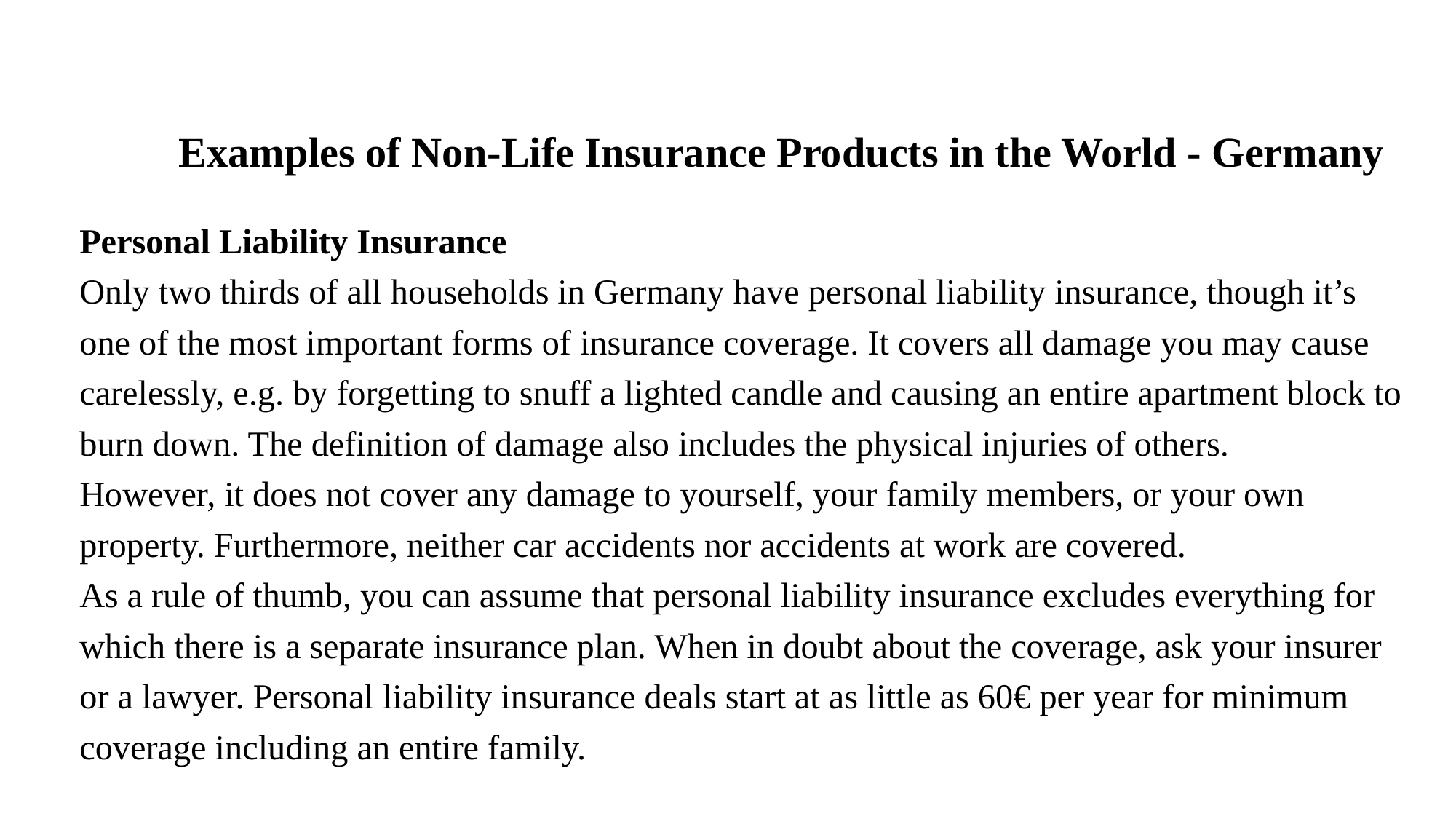

# Examples of Non-Life Insurance Products in the World - Germany
Personal Liability Insurance
Only two thirds of all households in Germany have personal liability insurance, though it’s one of the most important forms of insurance coverage. It covers all damage you may cause carelessly, e.g. by forgetting to snuff a lighted candle and causing an entire apartment block to burn down. The definition of damage also includes the physical injuries of others.
However, it does not cover any damage to yourself, your family members, or your own property. Furthermore, neither car accidents nor accidents at work are covered.
As a rule of thumb, you can assume that personal liability insurance excludes everything for which there is a separate insurance plan. When in doubt about the coverage, ask your insurer or a lawyer. Personal liability insurance deals start at as little as 60€ per year for minimum coverage including an entire family.